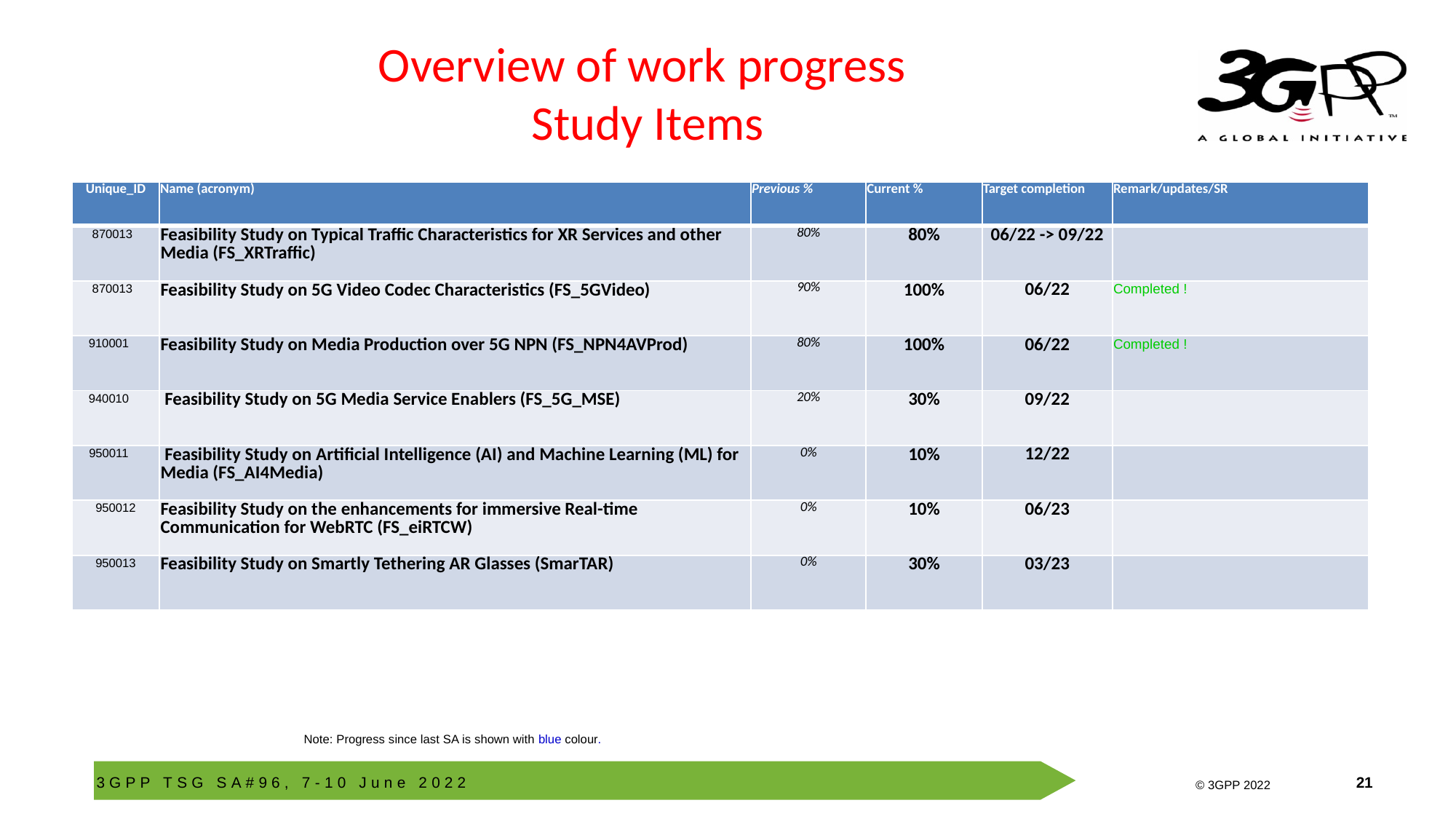

# Overview of work progress Study Items

| Unique\_ID | Name (acronym) | Previous % | Current % | Target completion | Remark/updates/SR |
| --- | --- | --- | --- | --- | --- |
| 870013 | Feasibility Study on Typical Traffic Characteristics for XR Services and other Media (FS\_XRTraffic) | 80% | 80% | 06/22 -> 09/22 |  |
| 870013 | Feasibility Study on 5G Video Codec Characteristics (FS\_5GVideo) | 90% | 100% | 06/22 | Completed ! |
| 910001 | Feasibility Study on Media Production over 5G NPN (FS\_NPN4AVProd) | 80% | 100% | 06/22 | Completed ! |
| 940010 | Feasibility Study on 5G Media Service Enablers (FS\_5G\_MSE) | 20% | 30% | 09/22 |  |
| 950011 | Feasibility Study on Artificial Intelligence (AI) and Machine Learning (ML) for Media (FS\_AI4Media) | 0% | 10% | 12/22 |  |
| 950012 | Feasibility Study on the enhancements for immersive Real-time Communication for WebRTC (FS\_eiRTCW) | 0% | 10% | 06/23 |  |
| 950013 | Feasibility Study on Smartly Tethering AR Glasses (SmarTAR) | 0% | 30% | 03/23 |  |
Note: Progress since last SA is shown with blue colour.